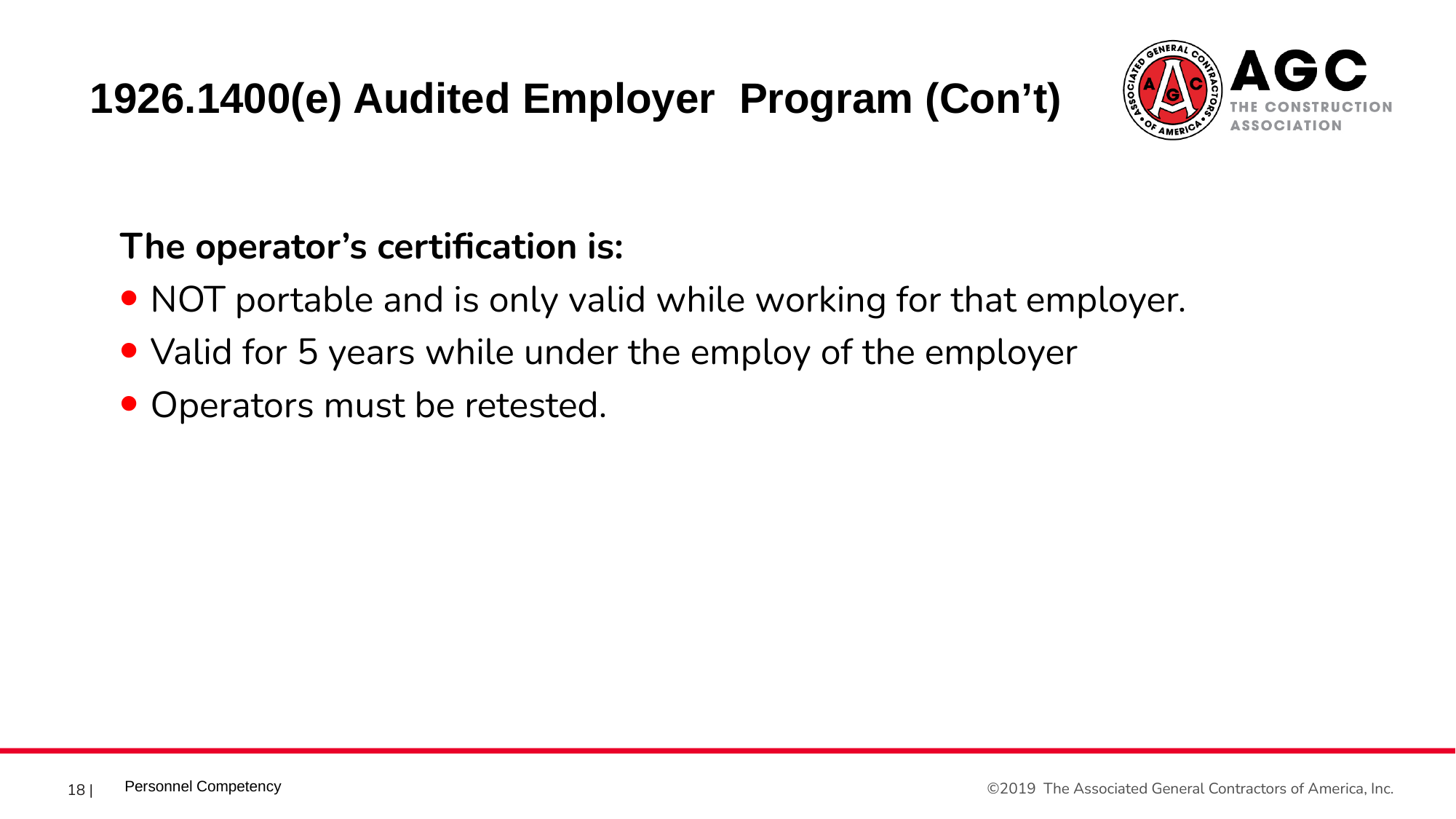

1926.1400(e) Audited Employer  Program (Con’t)

The operator’s certification is:
NOT portable and is only valid while working for that employer.
Valid for 5 years while under the employ of the employer
Operators must be retested.
Personnel Competency